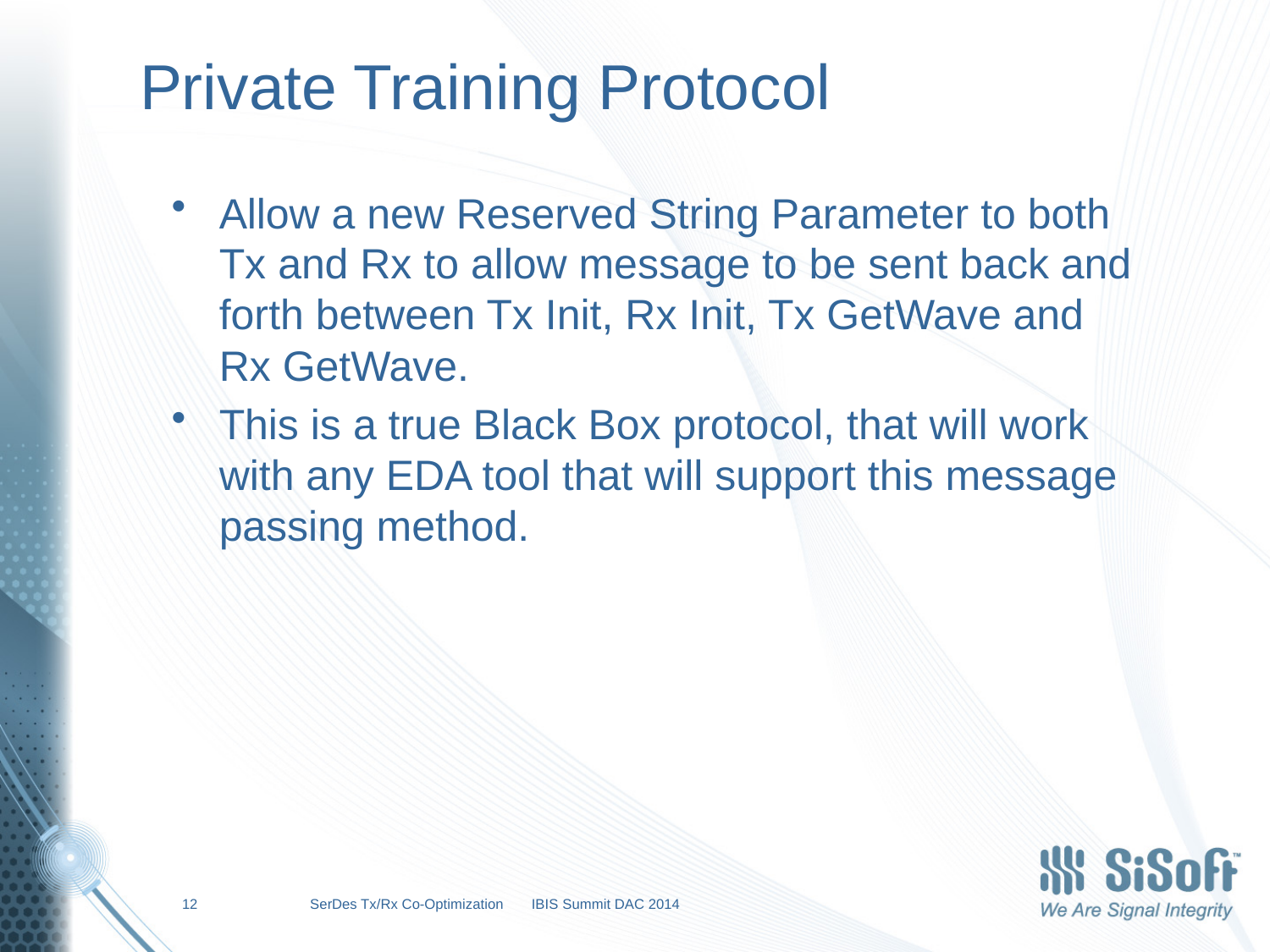

# Private Training Protocol
Allow a new Reserved String Parameter to both Tx and Rx to allow message to be sent back and forth between Tx Init, Rx Init, Tx GetWave and Rx GetWave.
This is a true Black Box protocol, that will work with any EDA tool that will support this message passing method.
12                            SerDes Tx/Rx Co-Optimization       IBIS Summit DAC 2014